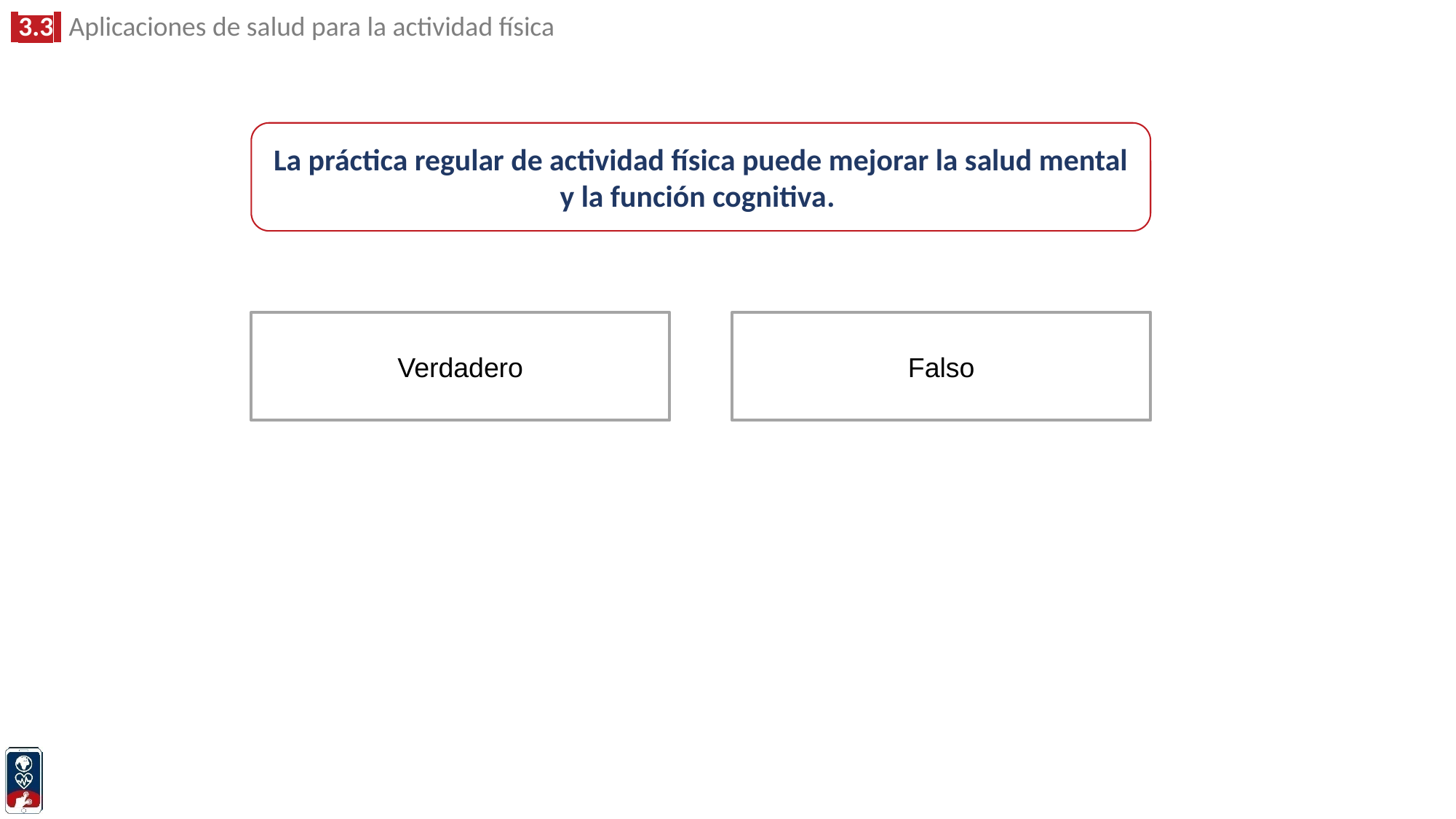

La práctica regular de actividad física puede mejorar la salud mental y la función cognitiva.
Verdadero
Falso